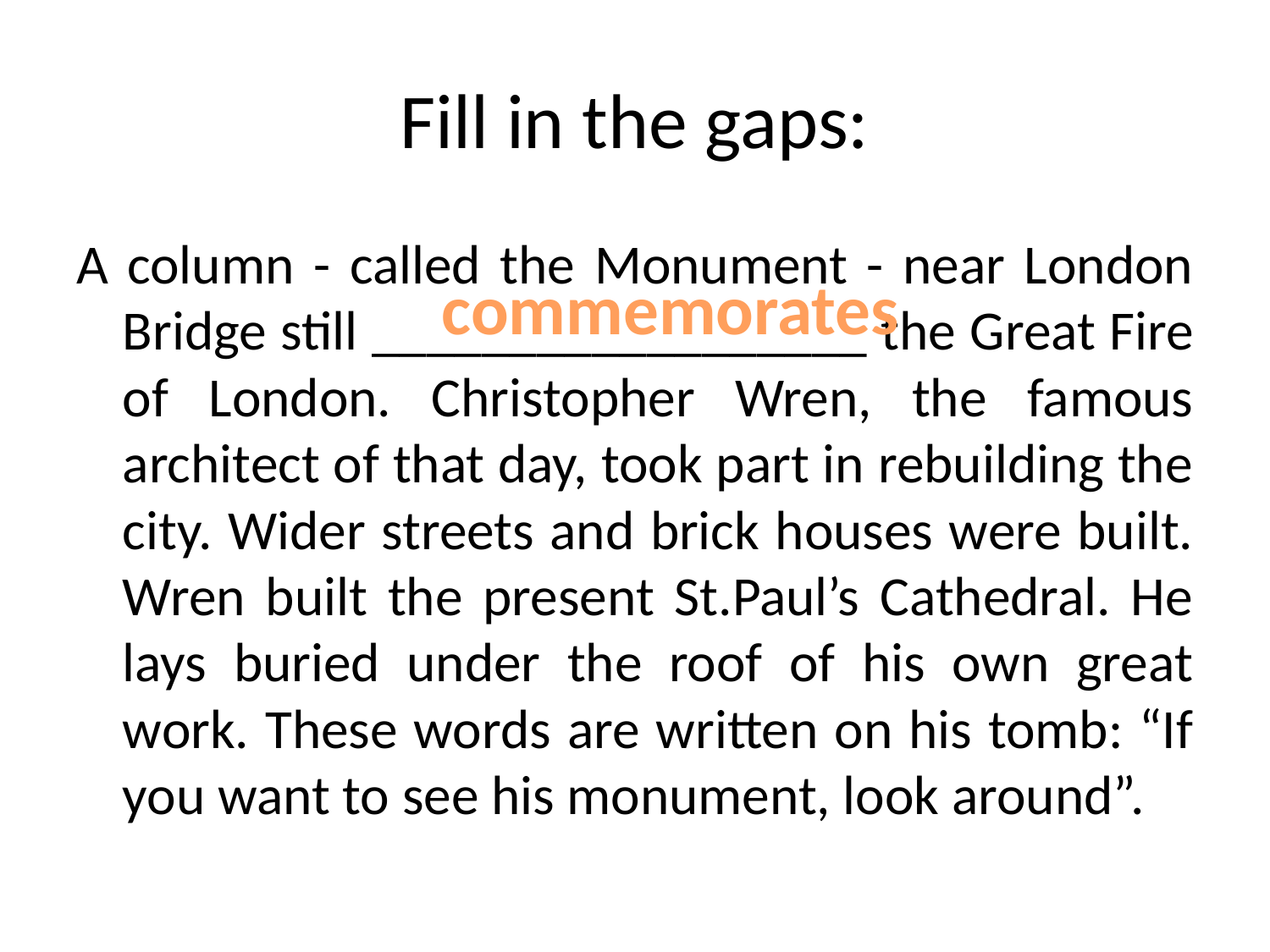

# Fill in the gaps:
A column - called the Monument - near London Bridge still __________________ the Great Fire of London. Christopher Wren, the famous architect of that day, took part in rebuilding the city. Wider streets and brick houses were built. Wren built the present St.Paul’s Cathedral. He lays buried under the roof of his own great work. These words are written on his tomb: “If you want to see his monument, look around”.
commemorates